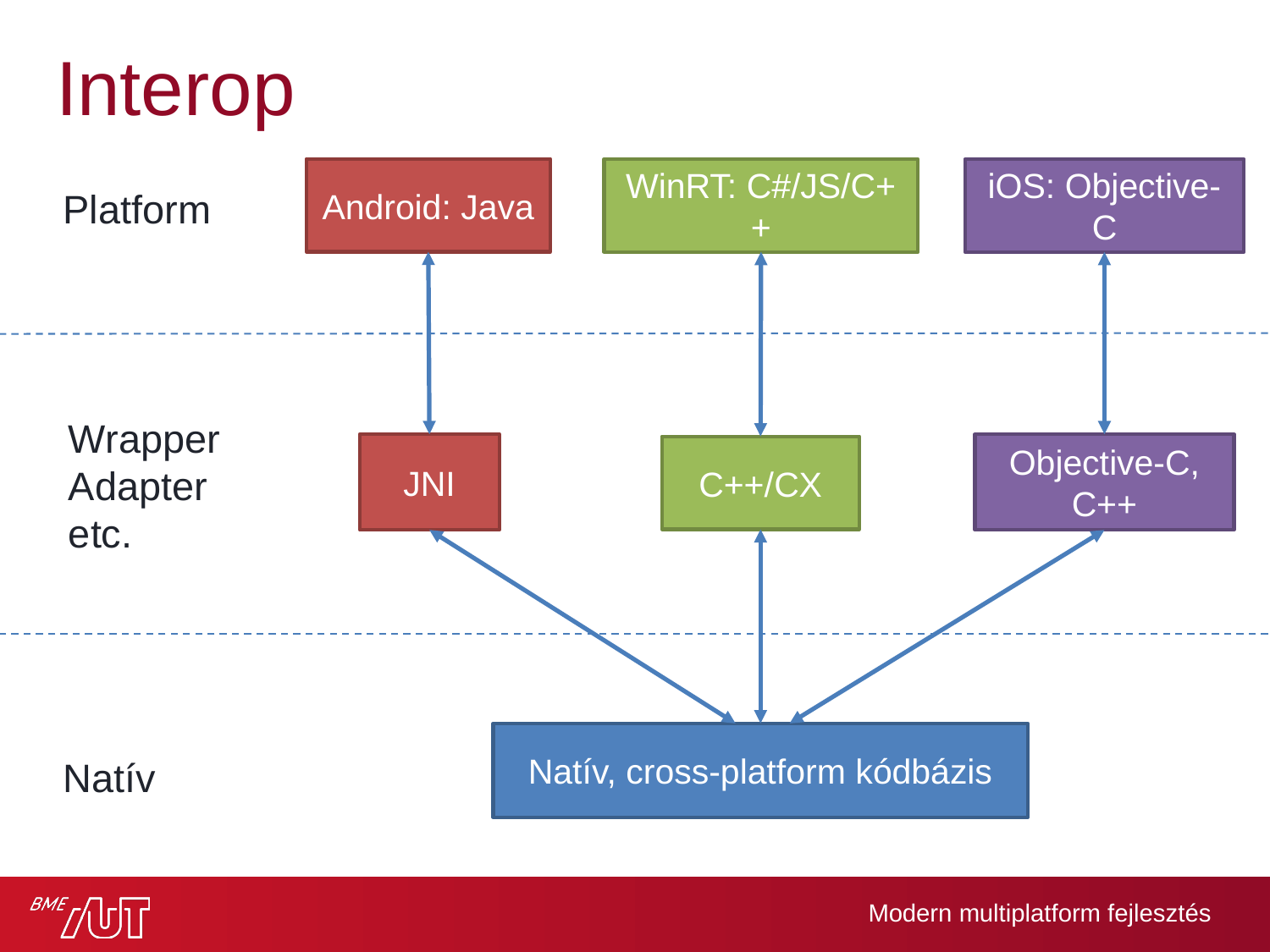

# Interop
Android: Java
WinRT: C#/JS/C++
iOS: Objective-C
Platform
Wrapper
Adapter
etc.
JNI
Objective-C, C++
C++/CX
Natív, cross-platform kódbázis
Natív
Modern multiplatform fejlesztés